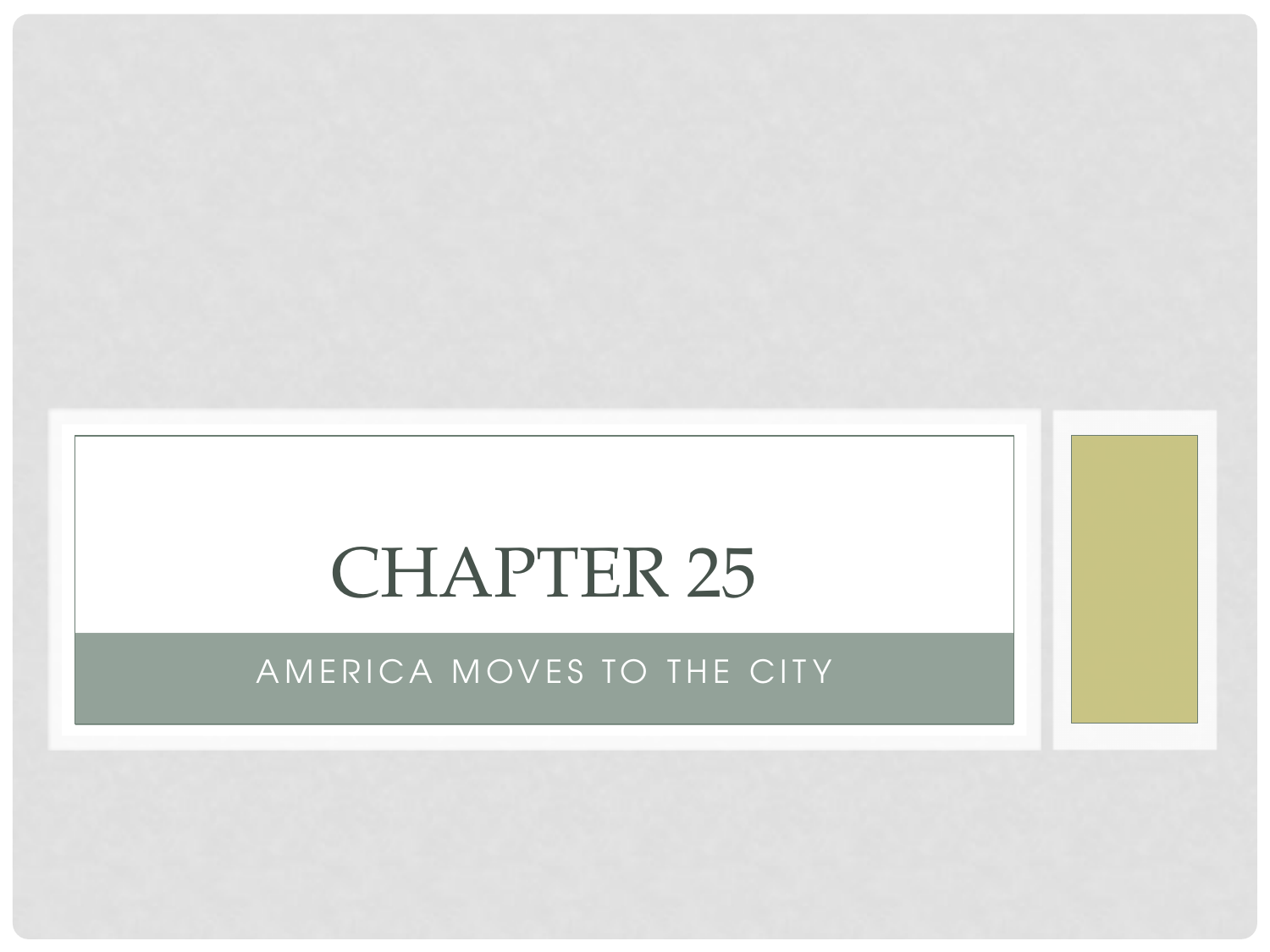

# Chapter 25
America moves to the city